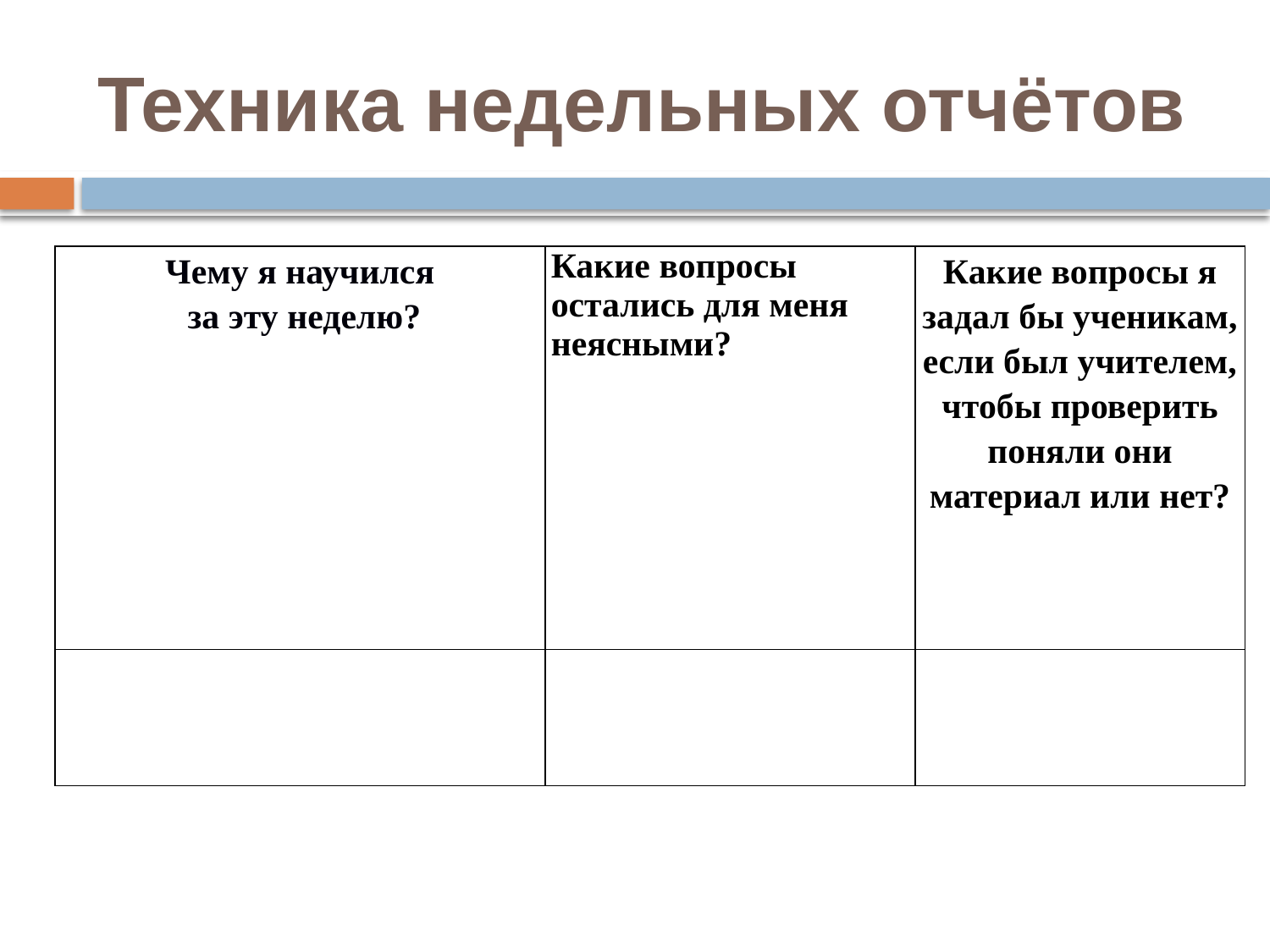

# Техника недельных отчётов

| Чему я научился за эту неделю? | Какие вопросы остались для меня неясными? | Какие вопросы я задал бы ученикам, если был учителем, чтобы проверить поняли они материал или нет? |
| --- | --- | --- |
|  |  |  |